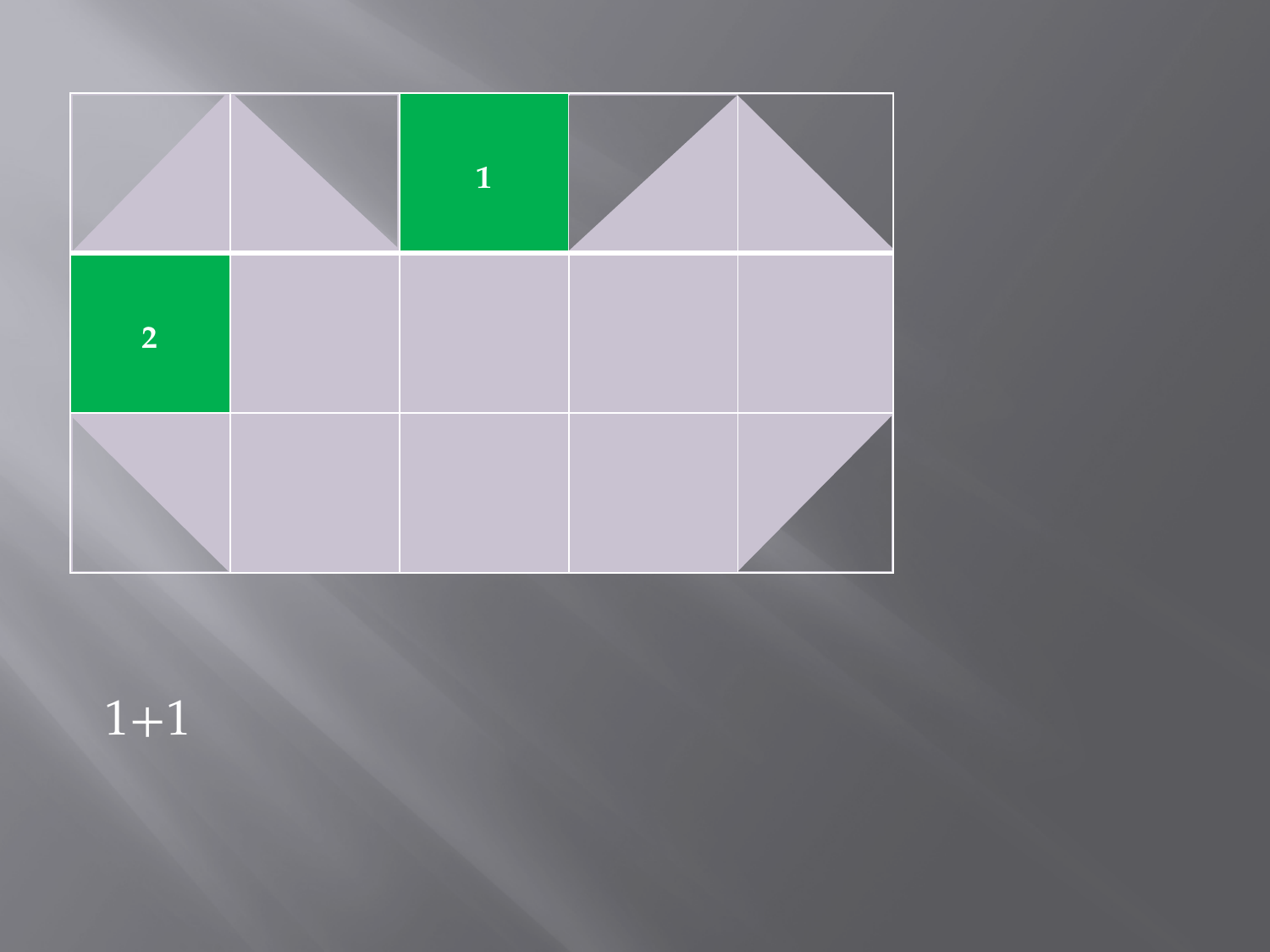

|  |  | 1 |  |  |
| --- | --- | --- | --- | --- |
| 2 |  |  |  |  |
|  |  |  |  |  |

1+1